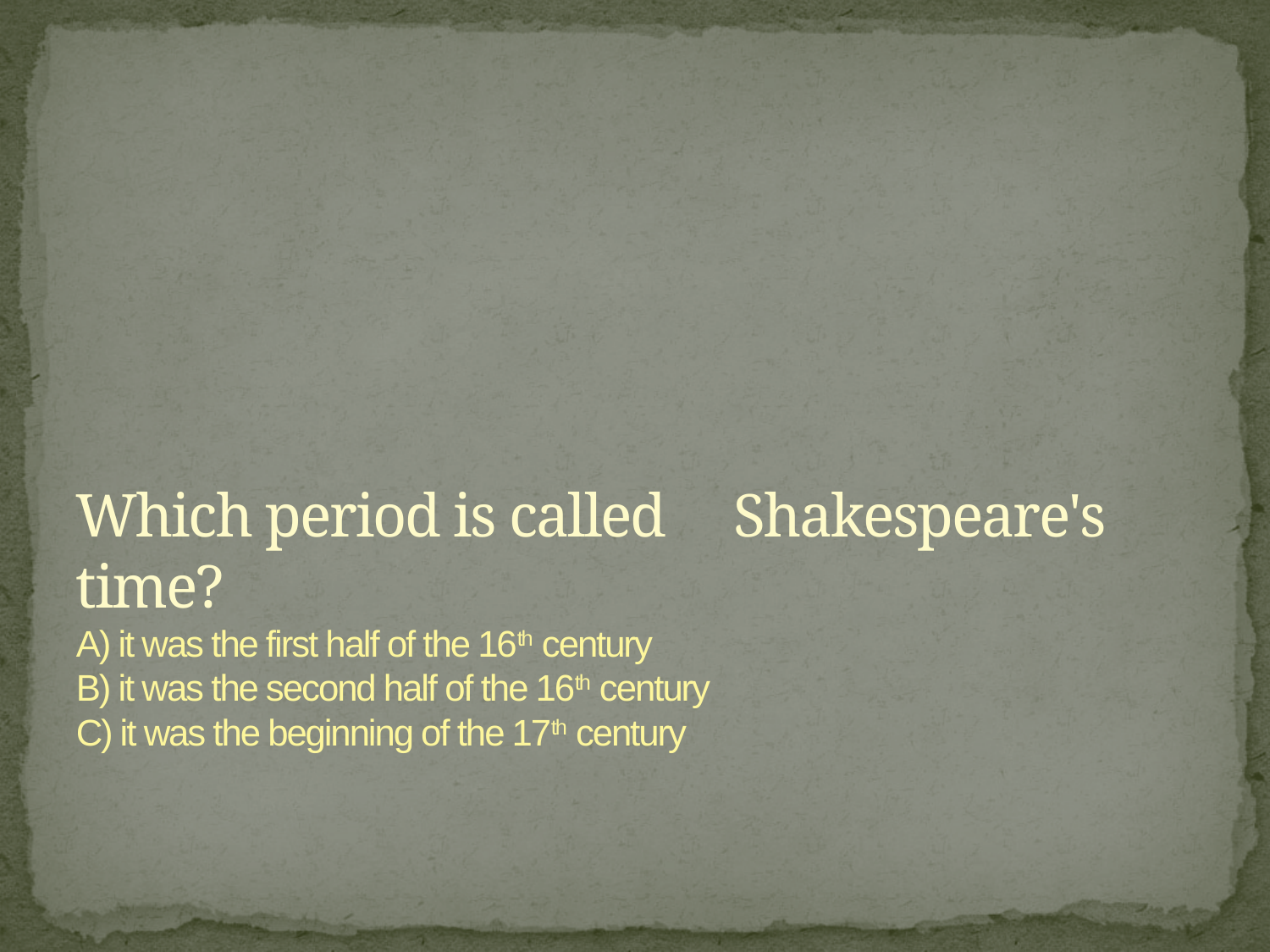

# Which period is called     Shakespeare's time? A) it was the first half of the 16th century B) it was the second half of the 16th century C) it was the beginning of the 17th century